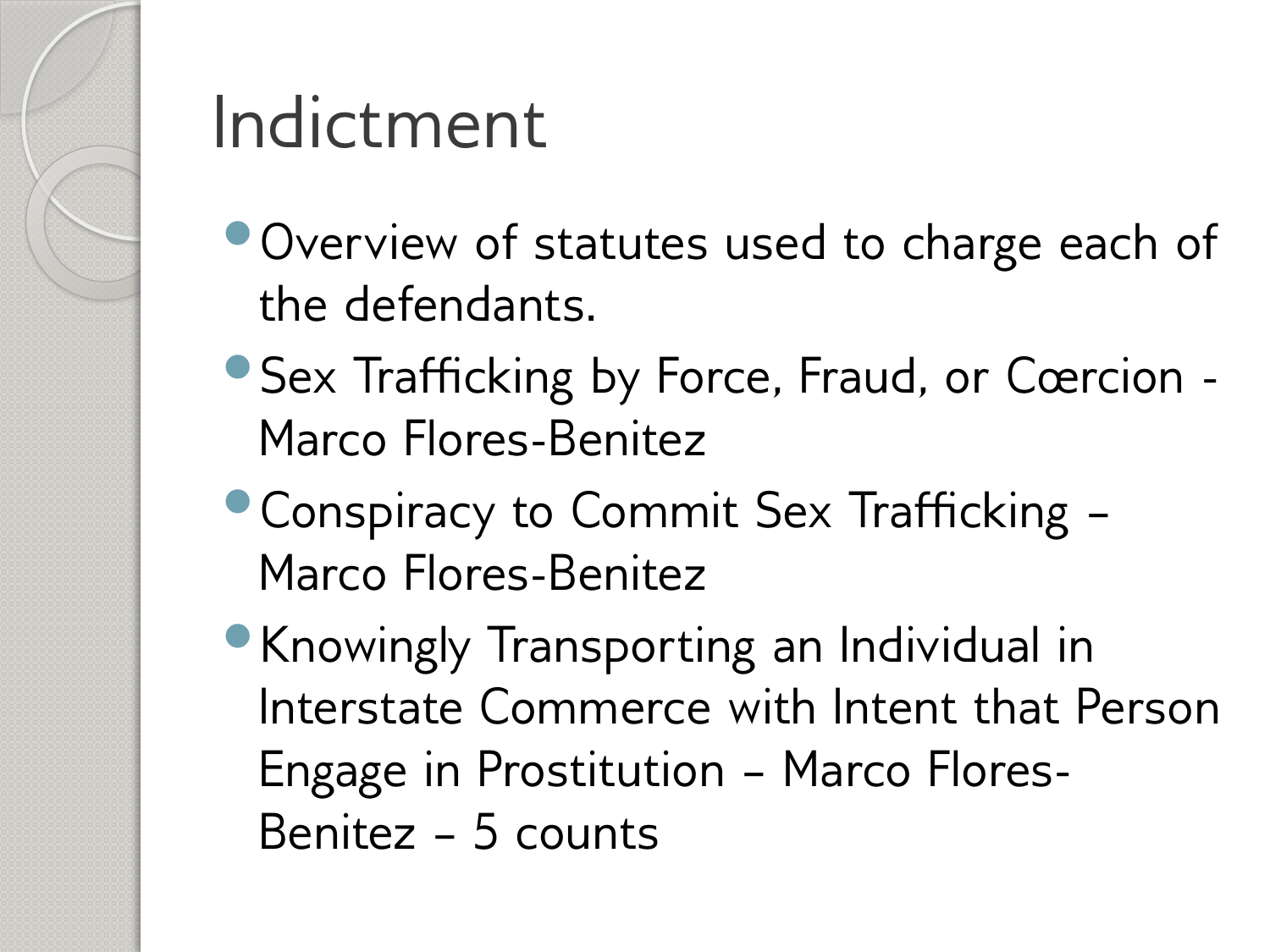

# Indictment
Overview of statutes used to charge each of the defendants.
Sex Trafficking by Force, Fraud, or Coercion - Marco Flores-Benitez
Conspiracy to Commit Sex Trafficking – Marco Flores-Benitez
Knowingly Transporting an Individual in Interstate Commerce with Intent that Person Engage in Prostitution – Marco Flores-Benitez – 5 counts